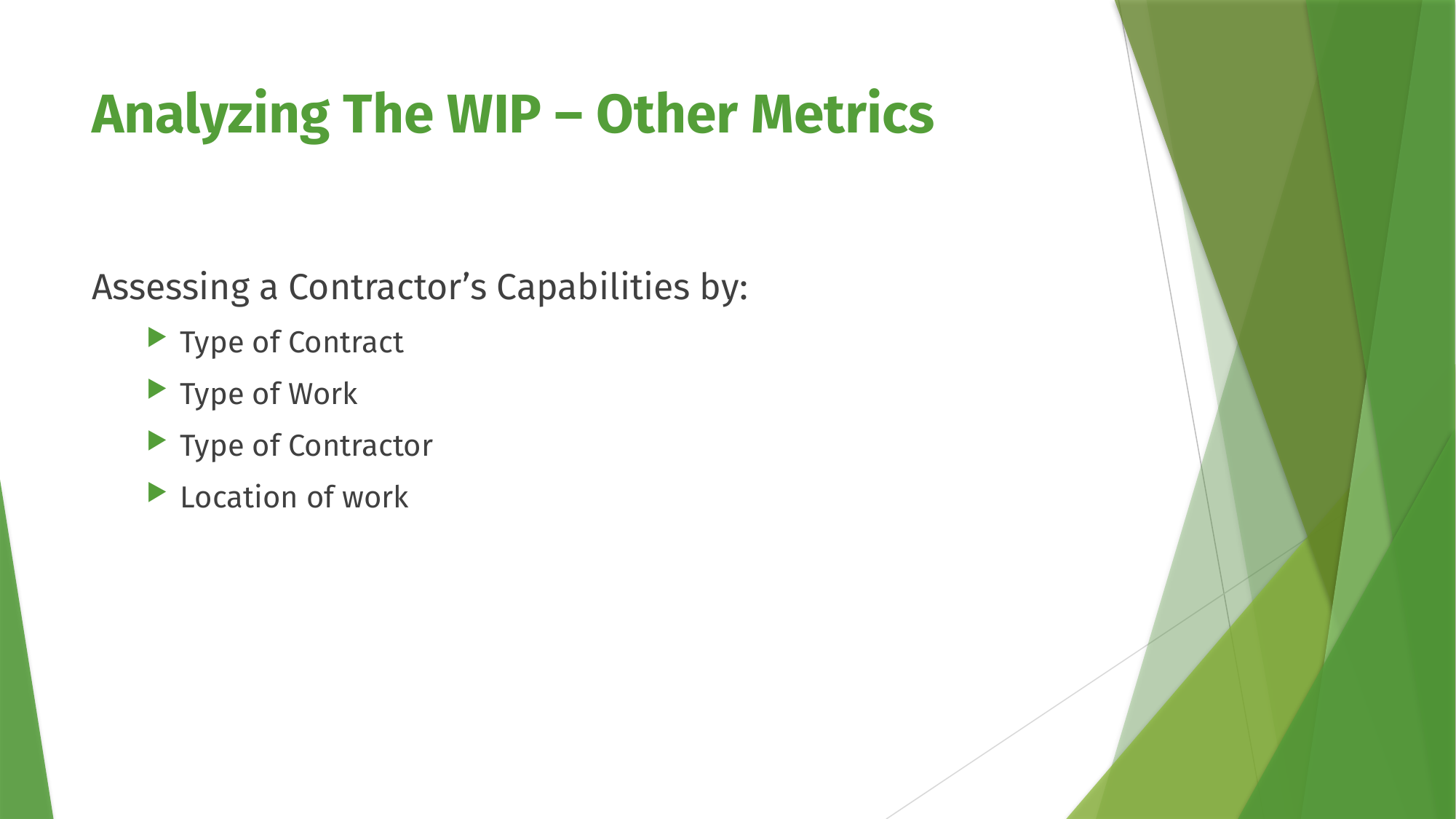

# Analyzing The WIP – Other Metrics
Assessing a Contractor’s Capabilities by:
Type of Contract
Type of Work
Type of Contractor
Location of work